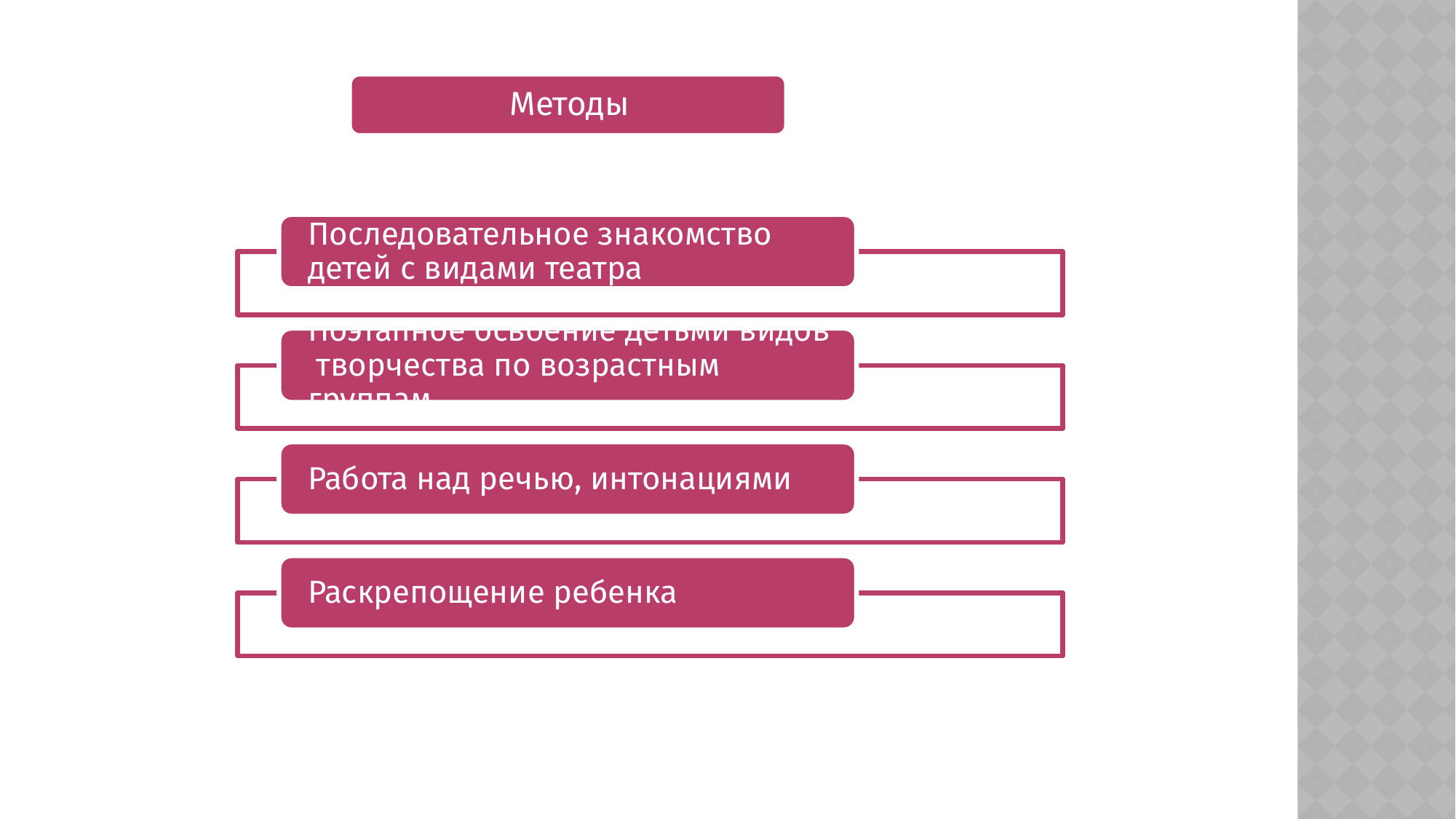

Методы
Последовательное знакомство детей с видами театра
Поэтапное освоение детьми видов  творчества по возрастным группам
Работа над речью, интонациями
Раскрепощение ребенка